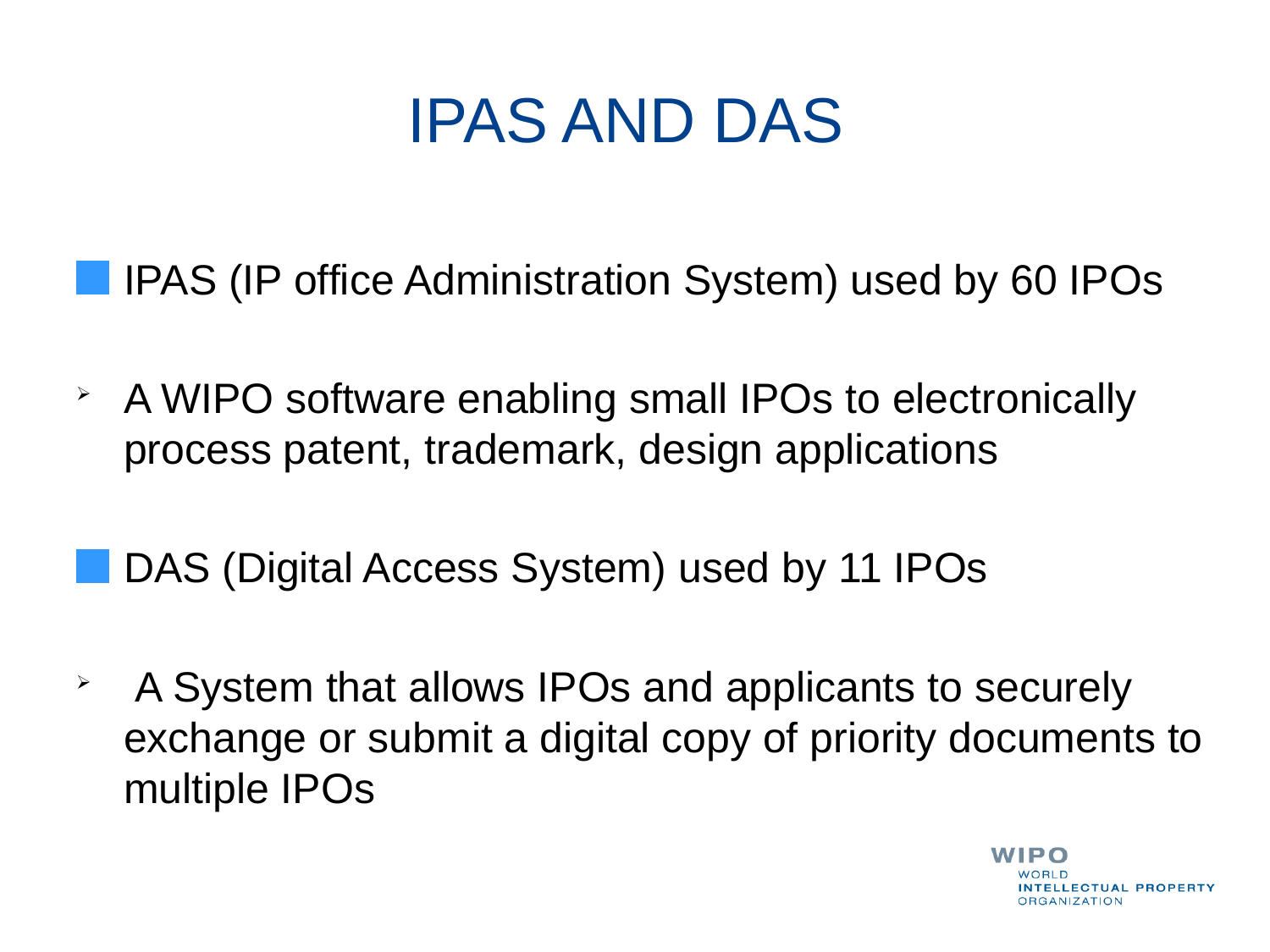

# IPAS AND DAS
IPAS (IP office Administration System) used by 60 IPOs

A WIPO software enabling small IPOs to electronically process patent, trademark, design applications

DAS (Digital Access System) used by 11 IPOs

 A System that allows IPOs and applicants to securely exchange or submit a digital copy of priority documents to multiple IPOs